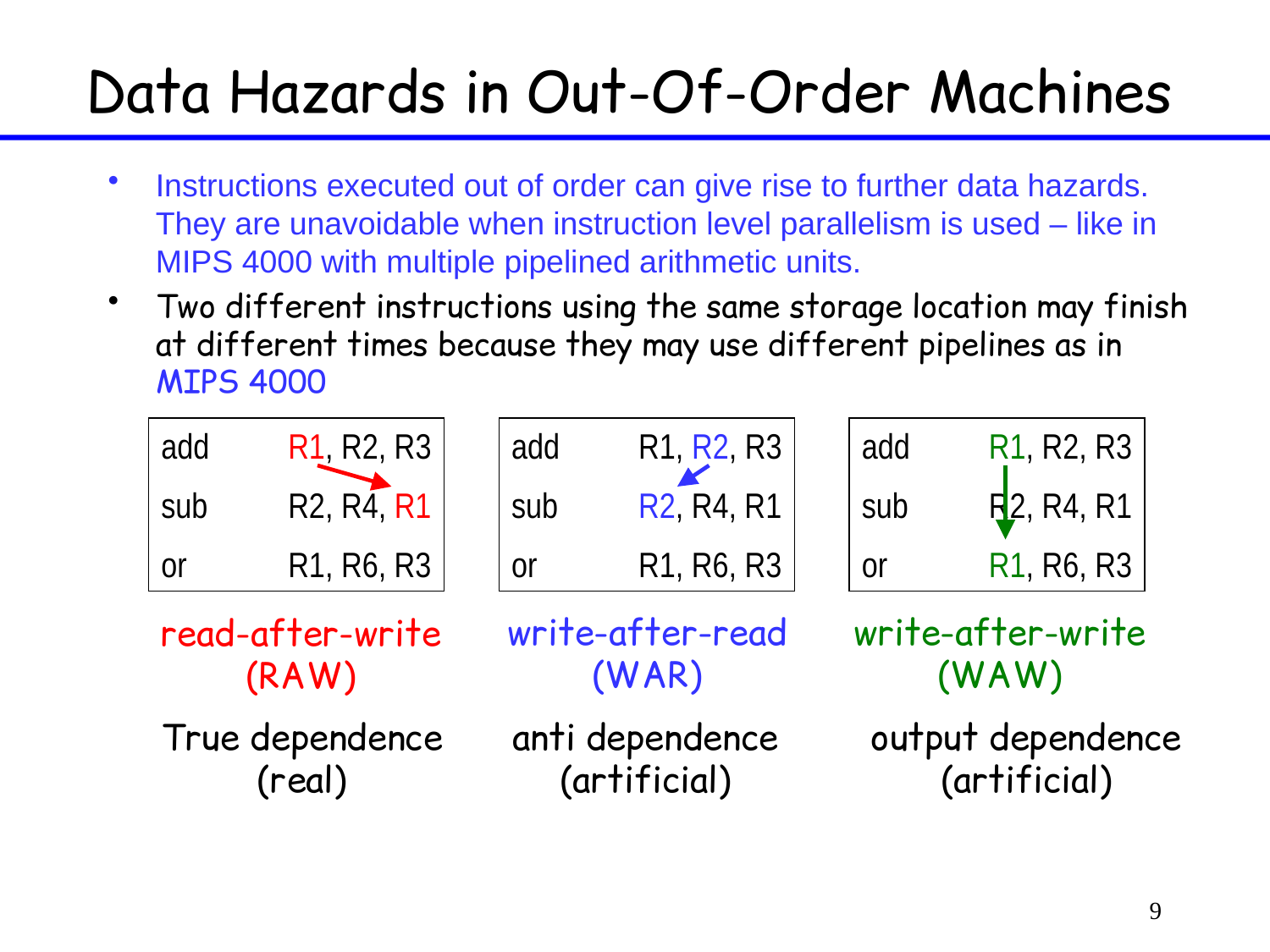

# Data Hazards in Out-Of-Order Machines
Instructions executed out of order can give rise to further data hazards. They are unavoidable when instruction level parallelism is used – like in MIPS 4000 with multiple pipelined arithmetic units.
Two different instructions using the same storage location may finish at different times because they may use different pipelines as in MIPS 4000
add	R1, R2, R3

sub	R2, R4, R1

or	R1, R6, R3

add	R1, R2, R3

sub	R2, R4, R1

or	R1, R6, R3

add	R1, R2, R3

sub	R2, R4, R1

or	R1, R6, R3

write-after-read
(WAR)
write-after-write
(WAW)
read-after-write
(RAW)
True dependence
(real)
anti dependence
(artificial)
output dependence
(artificial)
9